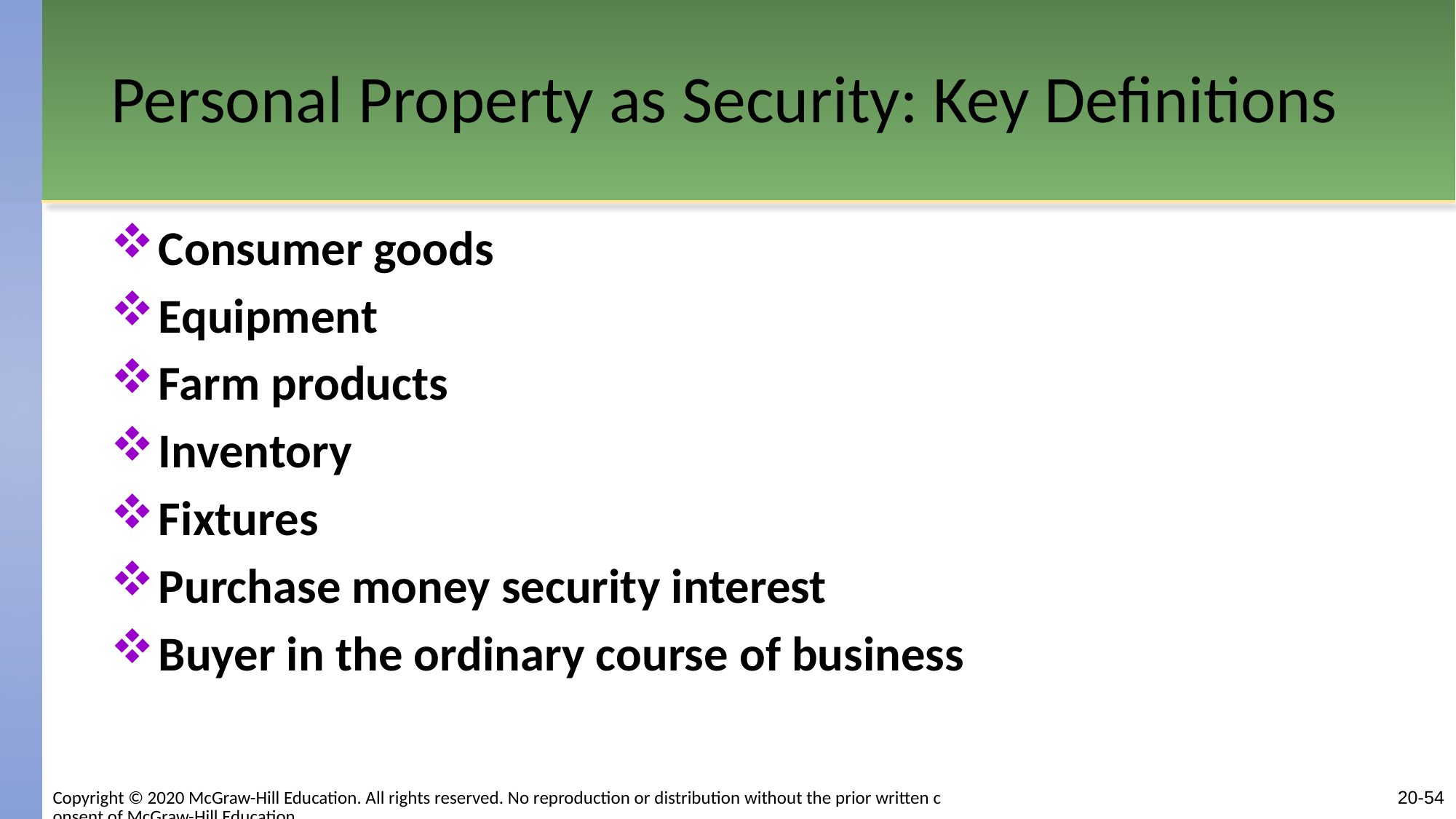

# Personal Property as Security: Key Definitions
Consumer goods
Equipment
Farm products
Inventory
Fixtures
Purchase money security interest
Buyer in the ordinary course of business
Copyright © 2020 McGraw-Hill Education. All rights reserved. No reproduction or distribution without the prior written consent of McGraw-Hill Education.
20-54